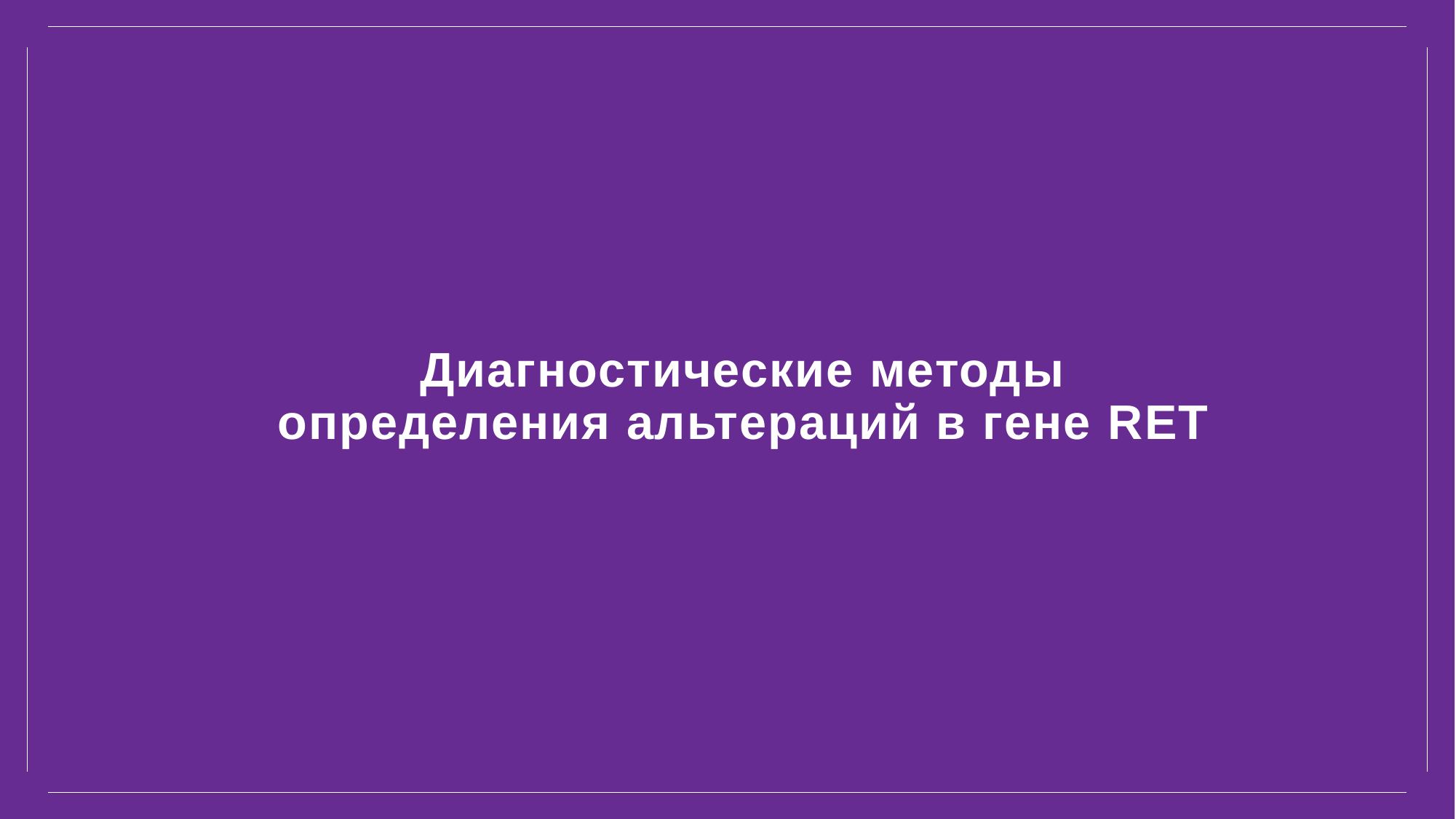

# Диагностические методы определения альтераций в гене RET